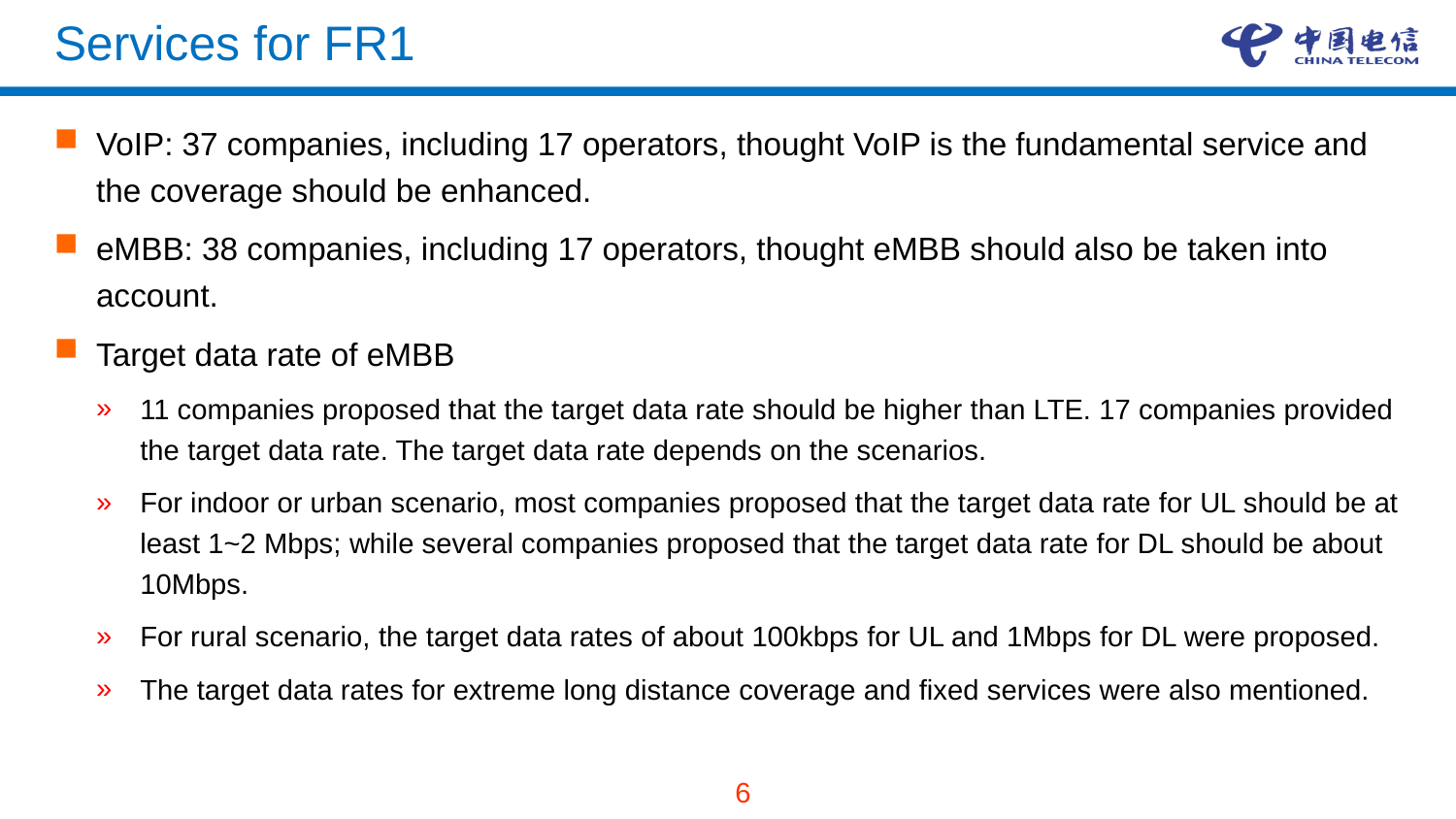

# Services for FR1
VoIP: 37 companies, including 17 operators, thought VoIP is the fundamental service and the coverage should be enhanced.
eMBB: 38 companies, including 17 operators, thought eMBB should also be taken into account.
Target data rate of eMBB
11 companies proposed that the target data rate should be higher than LTE. 17 companies provided the target data rate. The target data rate depends on the scenarios.
For indoor or urban scenario, most companies proposed that the target data rate for UL should be at least 1~2 Mbps; while several companies proposed that the target data rate for DL should be about 10Mbps.
For rural scenario, the target data rates of about 100kbps for UL and 1Mbps for DL were proposed.
The target data rates for extreme long distance coverage and fixed services were also mentioned.

6